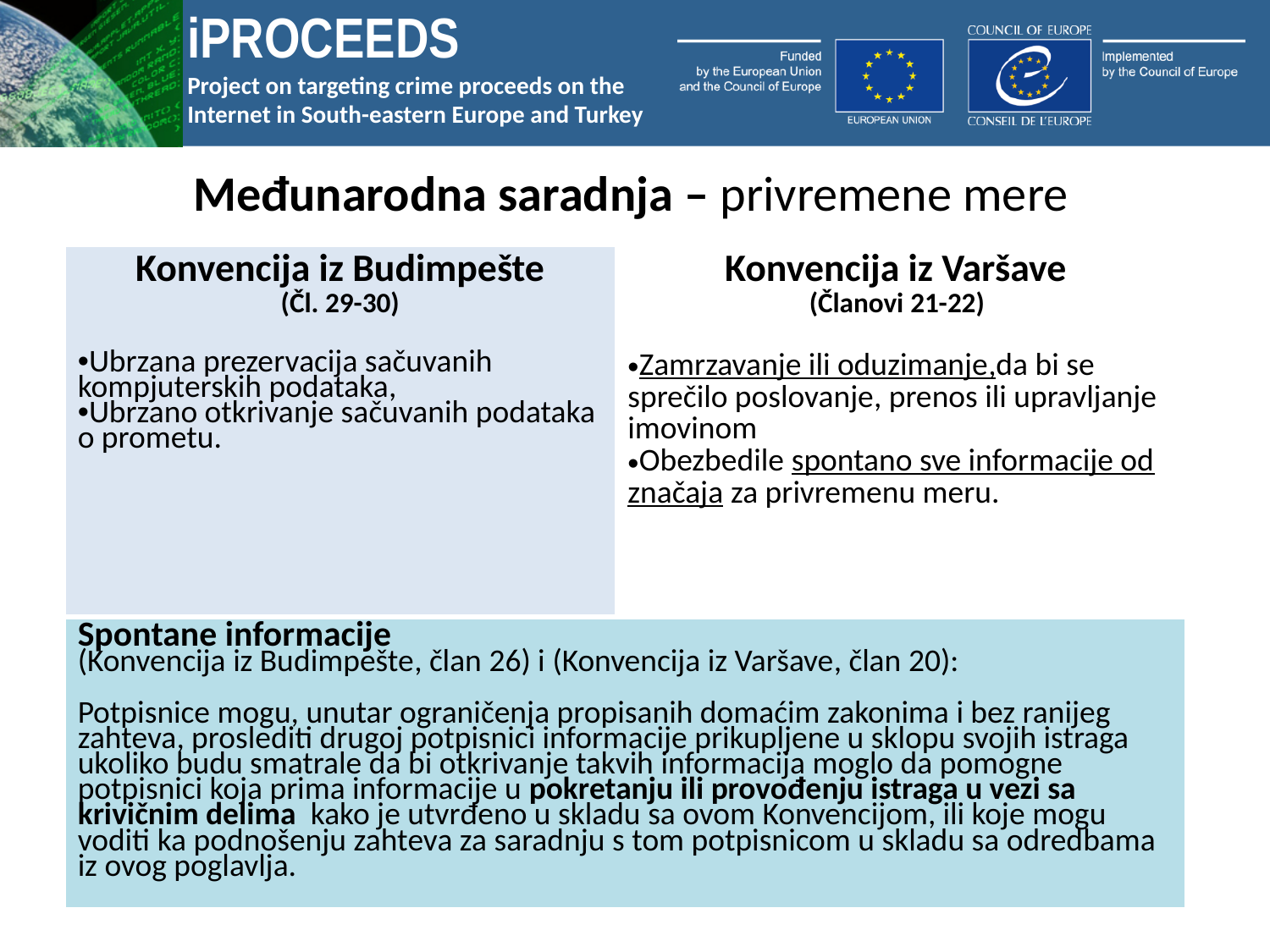

# Međunarodna saradnja – privremene mere
| Konvencija iz Budimpešte (Čl. 29-30) Ubrzana prezervacija sačuvanih kompjuterskih podataka, Ubrzano otkrivanje sačuvanih podataka o prometu. | Konvencija iz Varšave (Članovi 21-22) Zamrzavanje ili oduzimanje,da bi se sprečilo poslovanje, prenos ili upravljanje imovinom Obezbedile spontano sve informacije od značaja za privremenu meru. |
| --- | --- |
| Spontane informacije (Konvencija iz Budimpešte, član 26) i (Konvencija iz Varšave, član 20): Potpisnice mogu, unutar ograničenja propisanih domaćim zakonima i bez ranijeg zahteva, proslediti drugoj potpisnici informacije prikupljene u sklopu svojih istraga ukoliko budu smatrale da bi otkrivanje takvih informacija moglo da pomogne potpisnici koja prima informacije u pokretanju ili provođenju istraga u vezi sa krivičnim delima kako je utvrđeno u skladu sa ovom Konvencijom, ili koje mogu voditi ka podnošenju zahteva za saradnju s tom potpisnicom u skladu sa odredbama iz ovog poglavlja. |  |